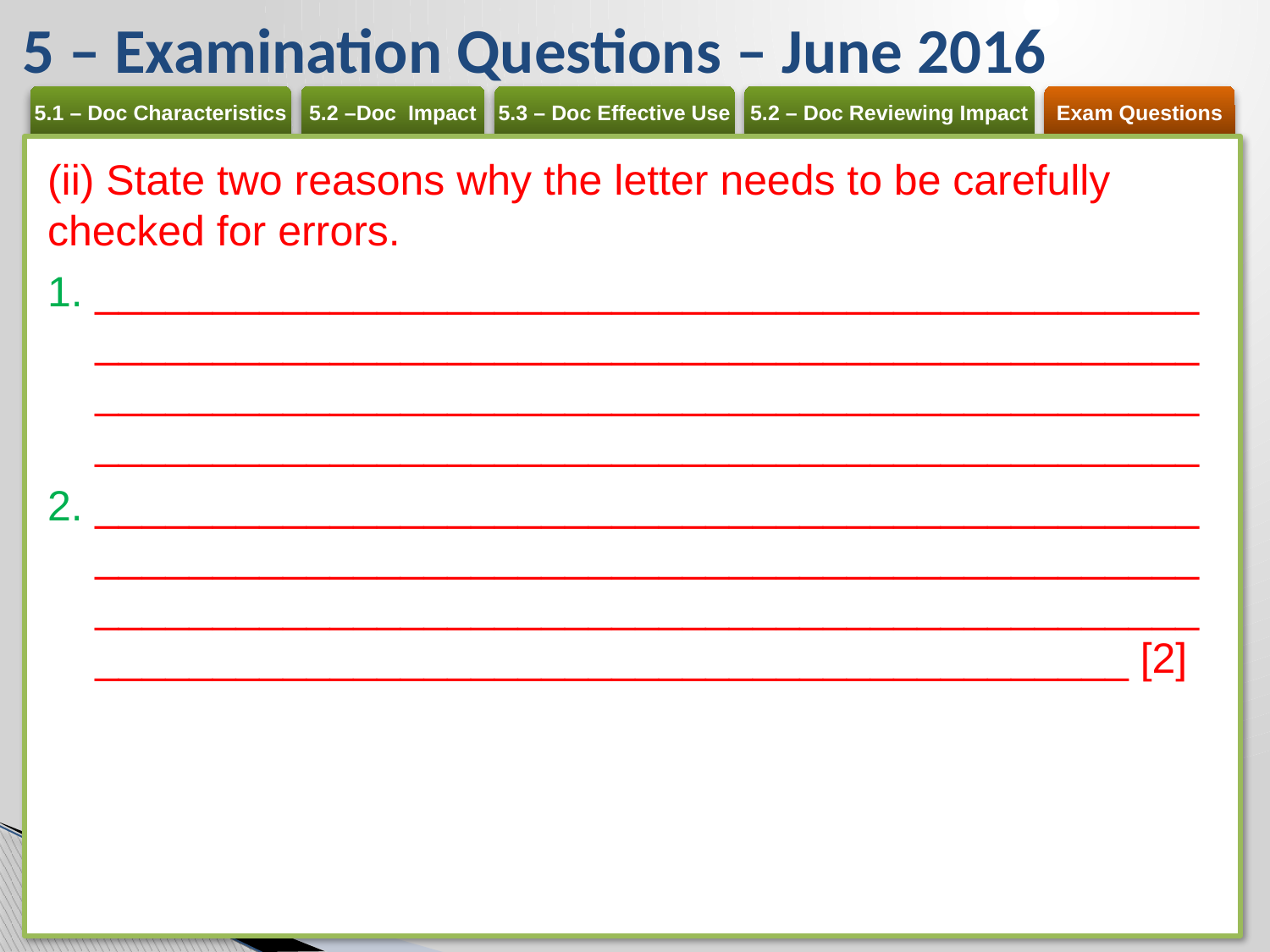

# 5 – Examination Questions – June 2016
(ii) State two reasons why the letter needs to be carefully checked for errors.
____________________________________________________________________________________________________________________________________________________________________________________________
_________________________________________________________________________________________________________________________________________________________________________________________ [2]